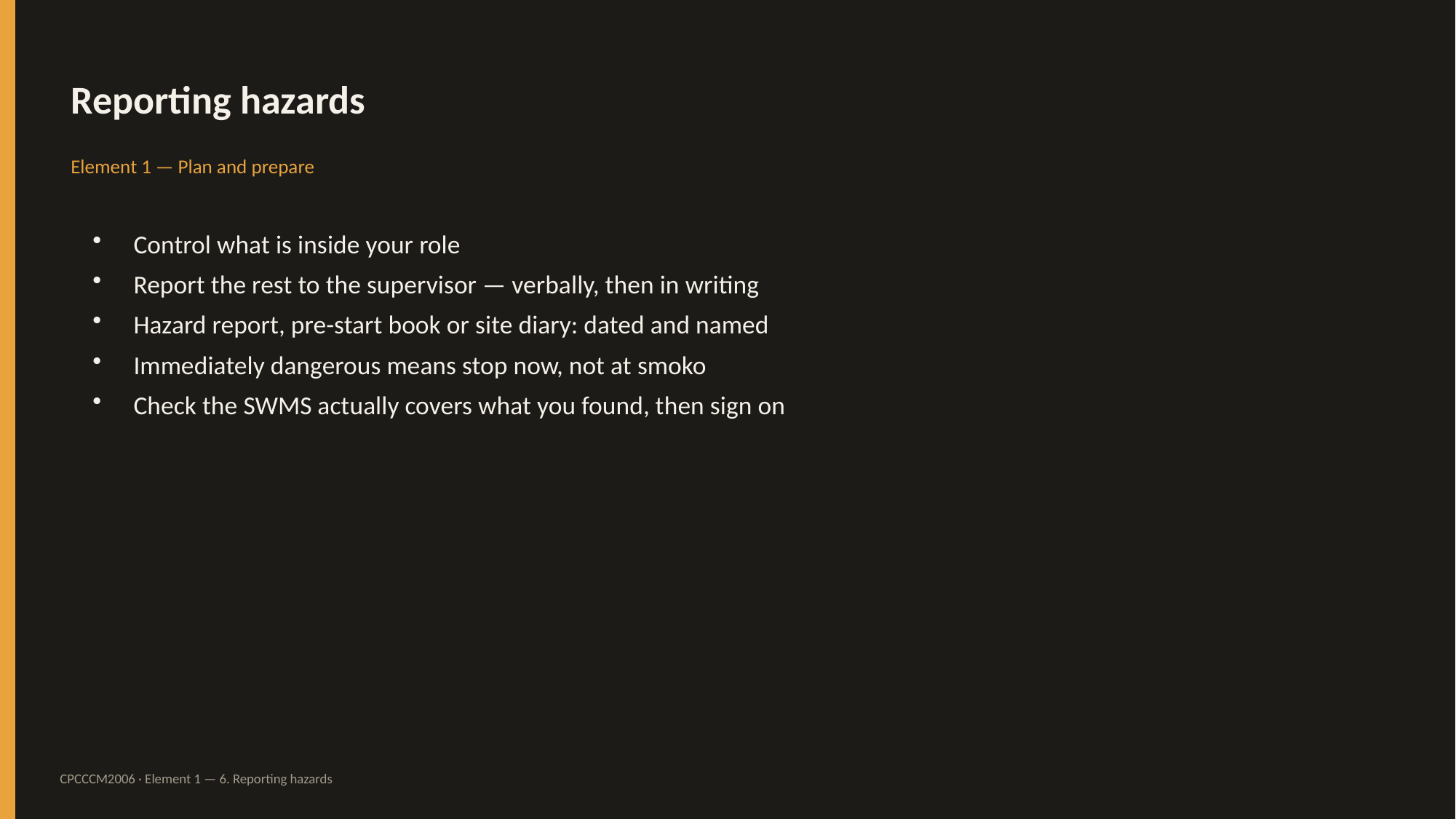

Reporting hazards
Element 1 — Plan and prepare
Control what is inside your role
Report the rest to the supervisor — verbally, then in writing
Hazard report, pre-start book or site diary: dated and named
Immediately dangerous means stop now, not at smoko
Check the SWMS actually covers what you found, then sign on
CPCCCM2006 · Element 1 — 6. Reporting hazards